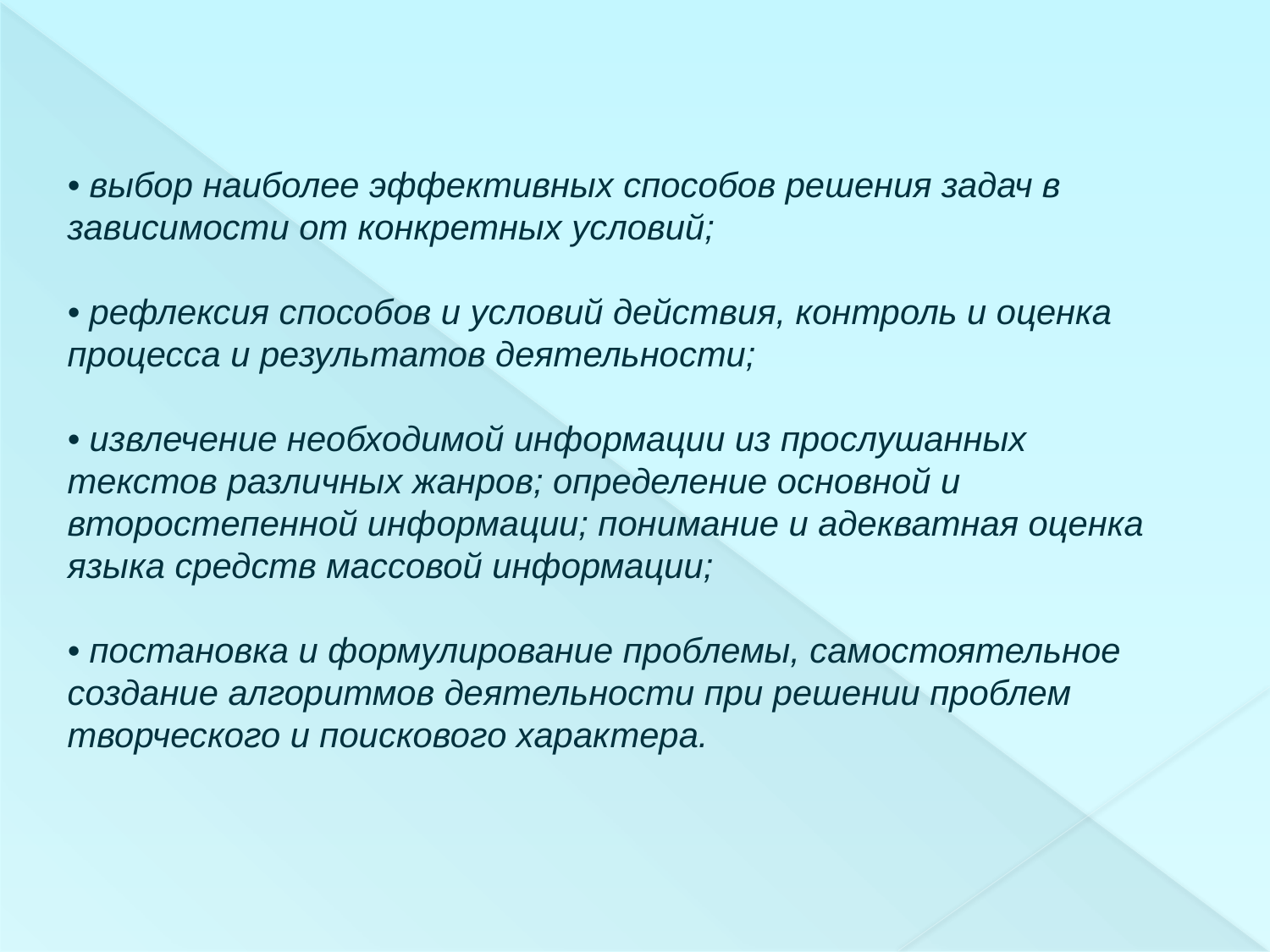

• выбор наиболее эффективных способов решения задач в
зависимости от конкретных условий;

• рефлексия способов и условий действия, контроль и оценка процесса и результатов деятельности;

• извлечение необходимой информации из прослушанных текстов различных жанров; определение основной и второстепенной информации; понимание и адекватная оценка языка средств массовой информации;

• постановка и формулирование проблемы, самостоятельное создание алгоритмов деятельности при решении проблем творческого и поискового характера.